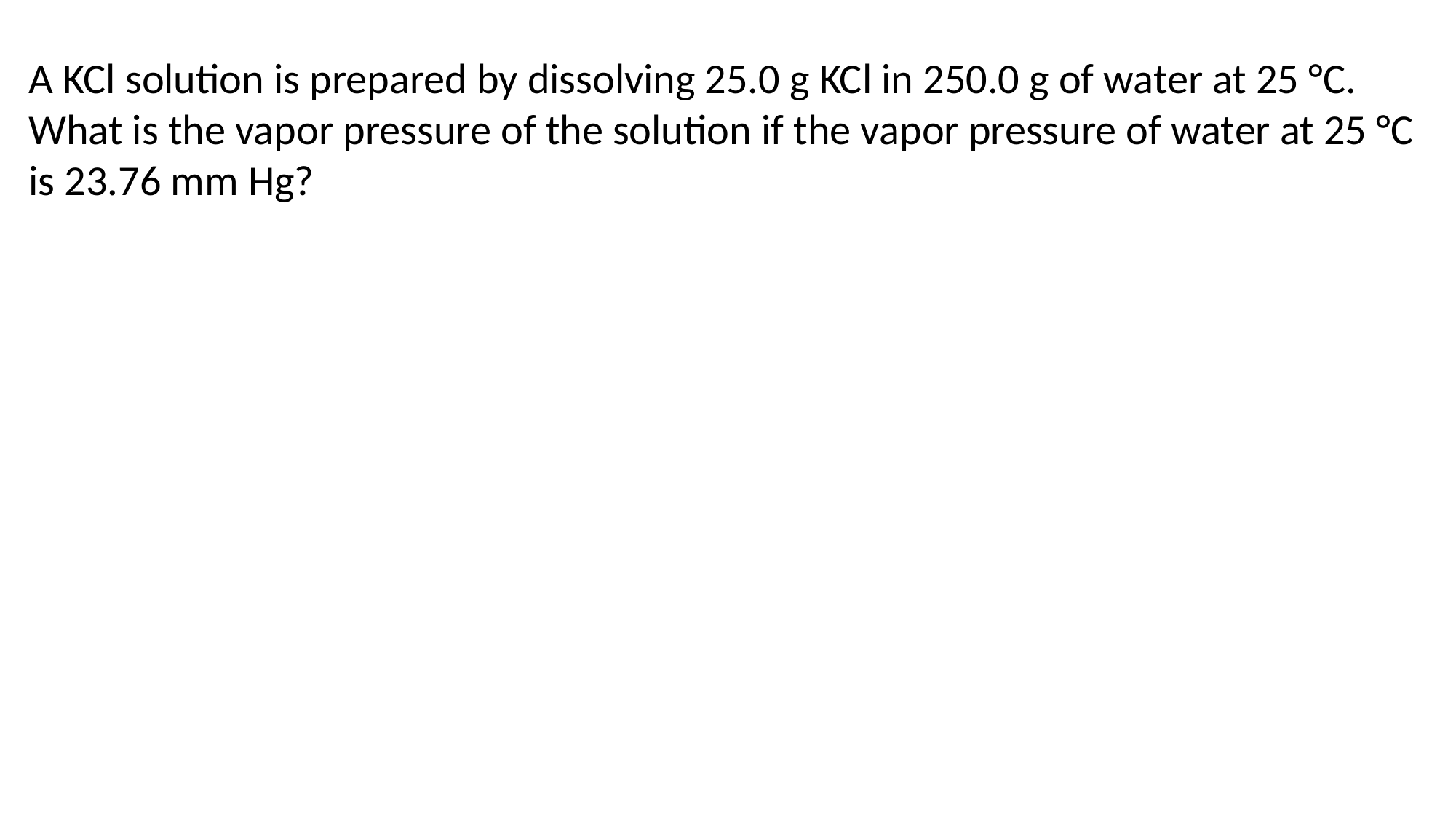

A KCl solution is prepared by dissolving 25.0 g KCl in 250.0 g of water at 25 °C. What is the vapor pressure of the solution if the vapor pressure of water at 25 °C is 23.76 mm Hg?